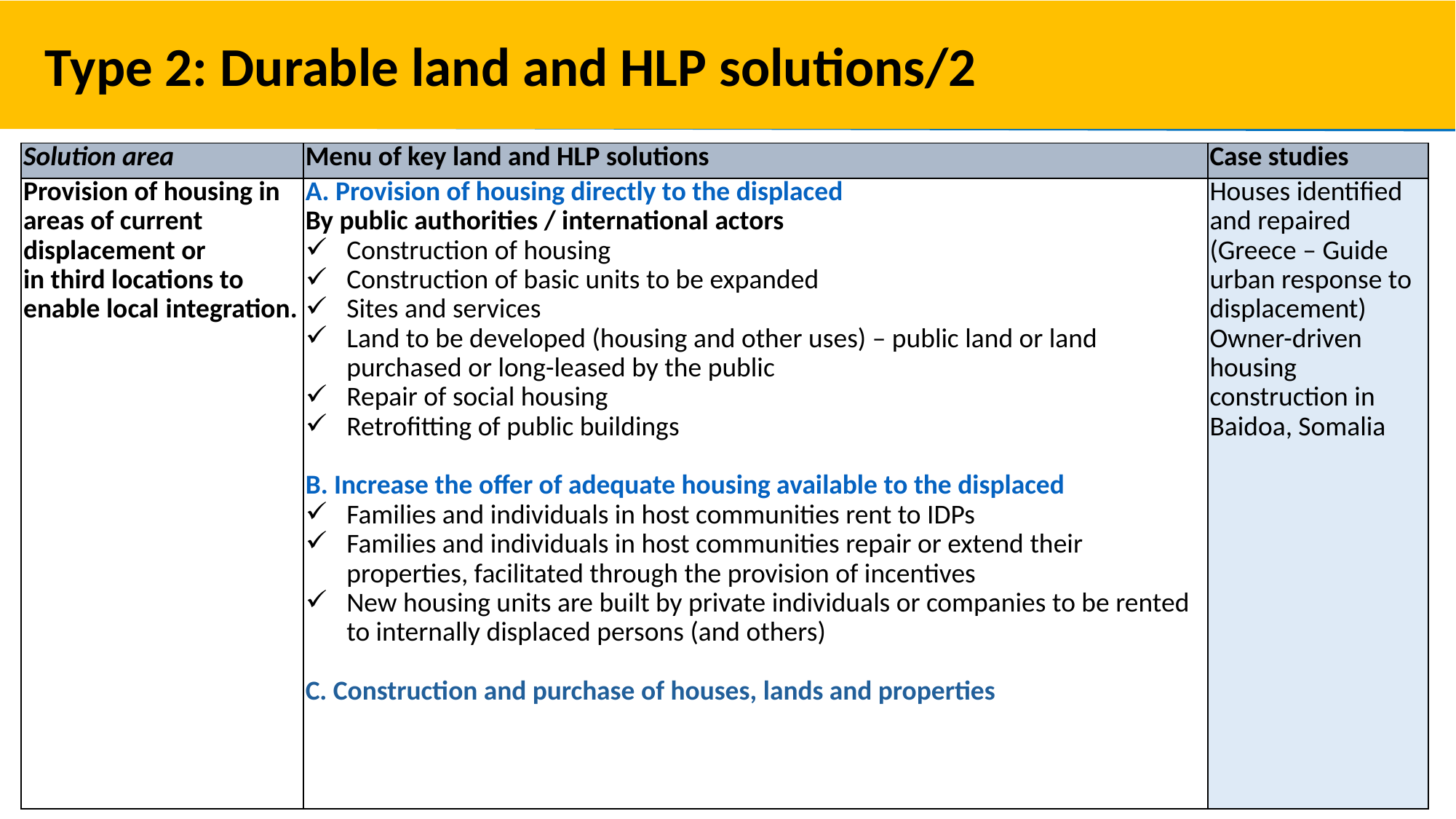

# Type 2: Durable land and HLP solutions/2

| Solution area | Menu of key land and HLP solutions | Case studies |
| --- | --- | --- |
| Provision of housing in areas of current displacement or in third locations to enable local integration. | A. Provision of housing directly to the displaced By public authorities / international actors  Construction of housing Construction of basic units to be expanded Sites and services Land to be developed (housing and other uses) – public land or land purchased or long-leased by the public Repair of social housing Retrofitting of public buildings   B. Increase the offer of adequate housing available to the displaced Families and individuals in host communities rent to IDPs Families and individuals in host communities repair or extend their properties, facilitated through the provision of incentives New housing units are built by private individuals or companies to be rented to internally displaced persons (and others)   C. Construction and purchase of houses, lands and properties | Houses identified and repaired (Greece – Guide urban response to displacement)  Owner-driven housing construction in Baidoa, Somalia |